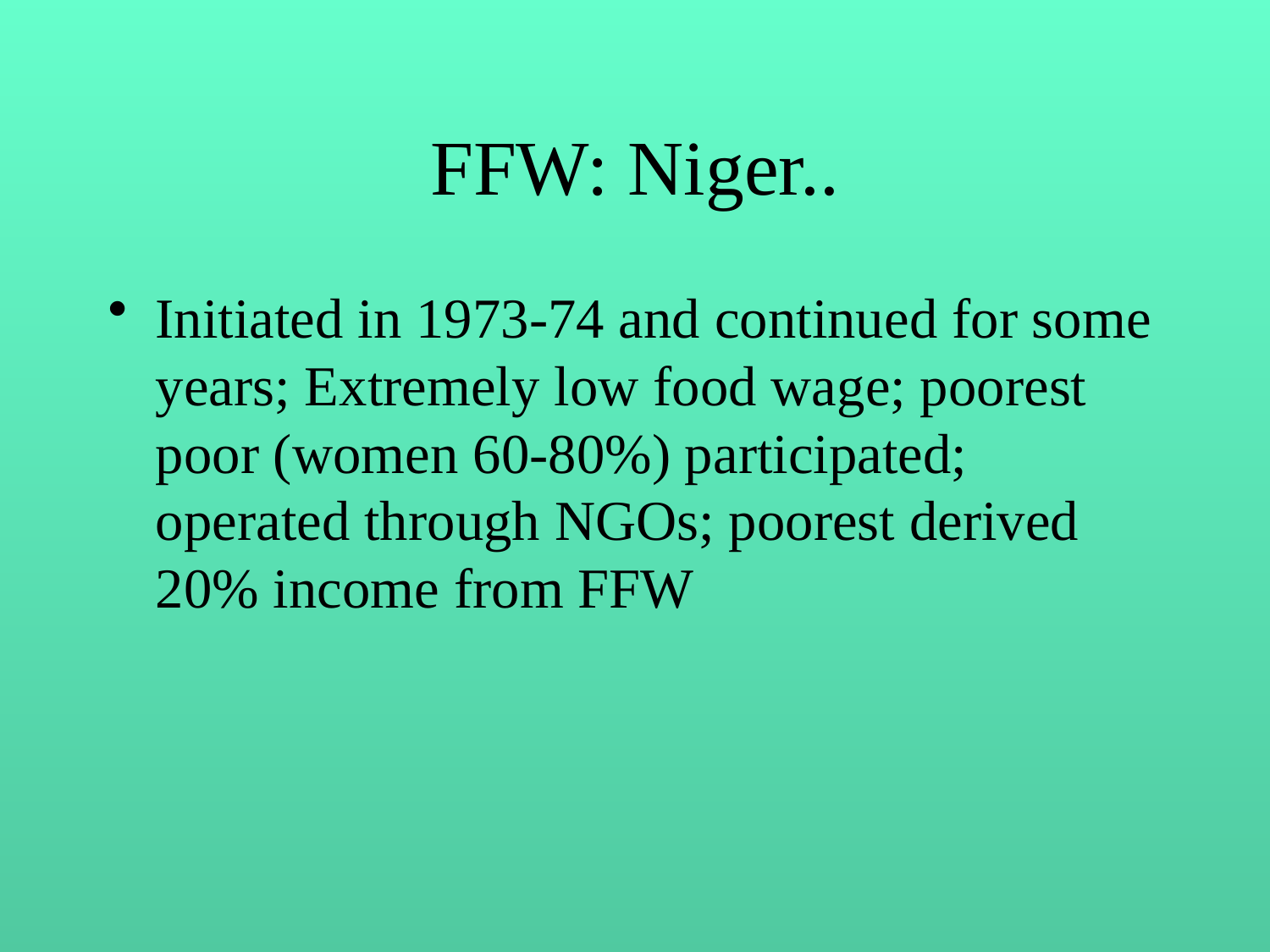

# FFW: Niger..
Initiated in 1973-74 and continued for some years; Extremely low food wage; poorest poor (women 60-80%) participated; operated through NGOs; poorest derived 20% income from FFW